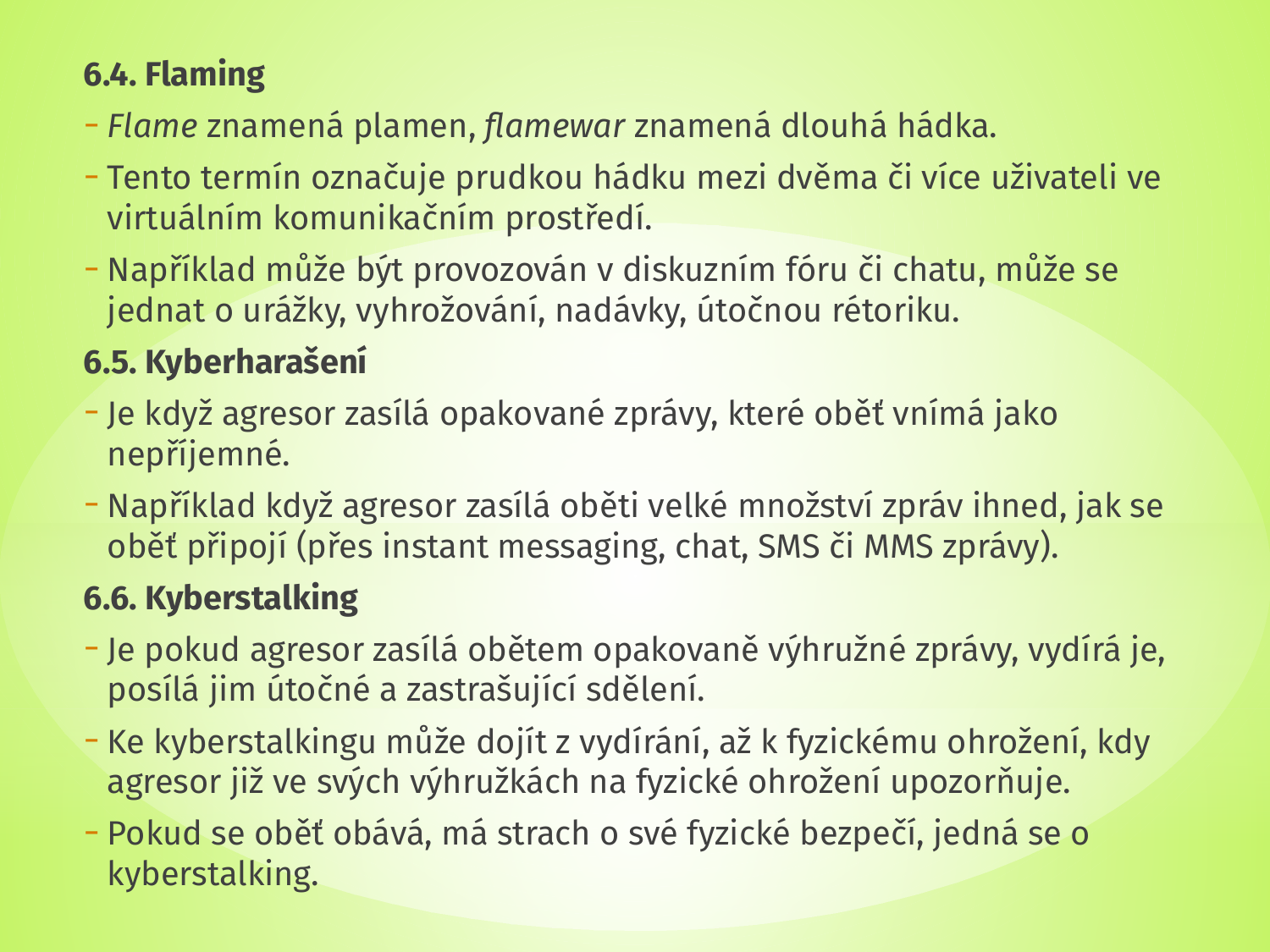

6.4. Flaming
Flame znamená plamen, flamewar znamená dlouhá hádka.
Tento termín označuje prudkou hádku mezi dvěma či více uživateli ve virtuálním komunikačním prostředí.
Například může být provozován v diskuzním fóru či chatu, může se jednat o urážky, vyhrožování, nadávky, útočnou rétoriku.
6.5. Kyberharašení
Je když agresor zasílá opakované zprávy, které oběť vnímá jako nepříjemné.
Například když agresor zasílá oběti velké množství zpráv ihned, jak se oběť připojí (přes instant messaging, chat, SMS či MMS zprávy).
6.6. Kyberstalking
Je pokud agresor zasílá obětem opakovaně výhružné zprávy, vydírá je, posílá jim útočné a zastrašující sdělení.
Ke kyberstalkingu může dojít z vydírání, až k fyzickému ohrožení, kdy agresor již ve svých výhružkách na fyzické ohrožení upozorňuje.
Pokud se oběť obává, má strach o své fyzické bezpečí, jedná se o kyberstalking.